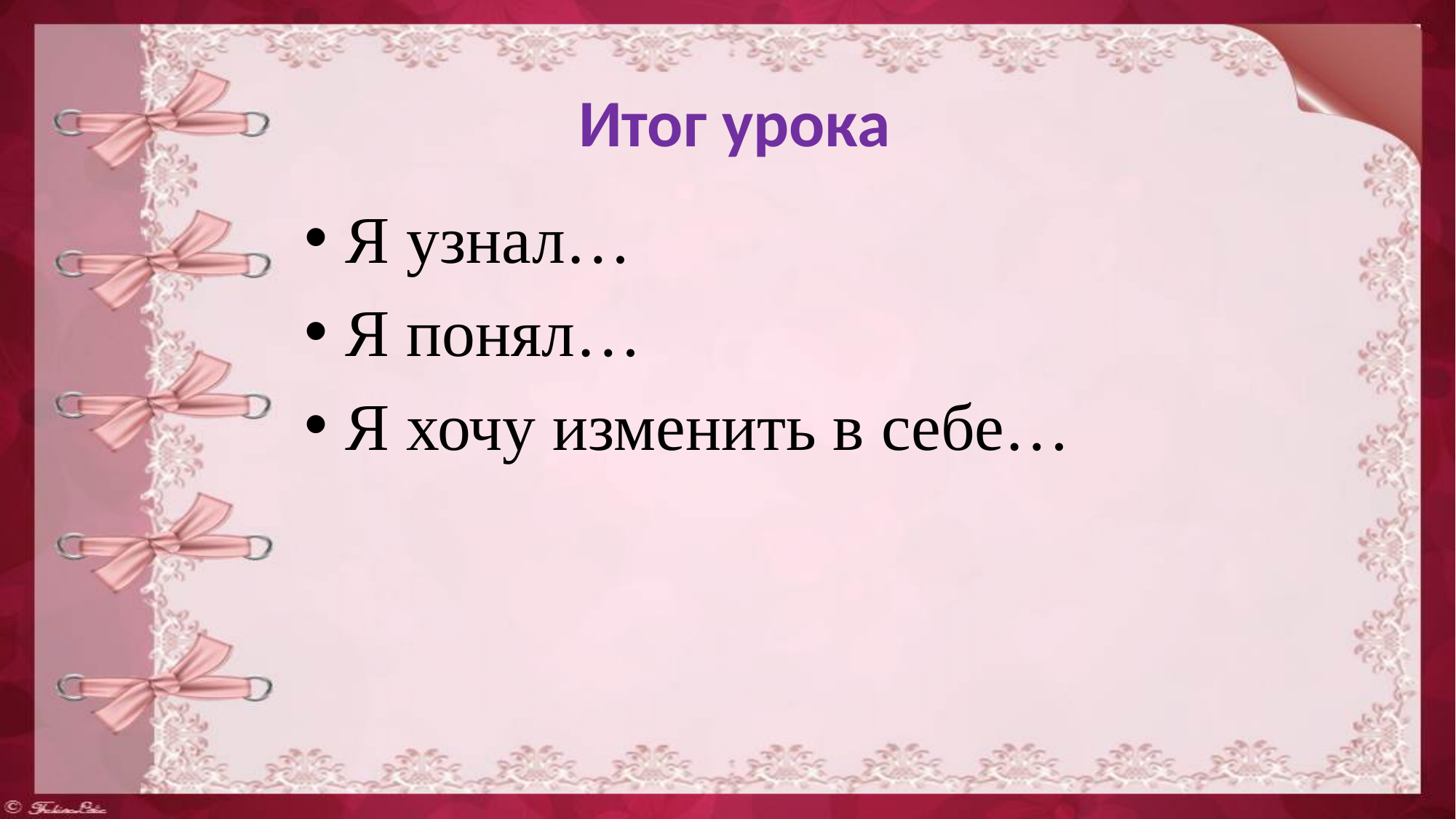

# Итог урока
Я узнал…
Я понял…
Я хочу изменить в себе…